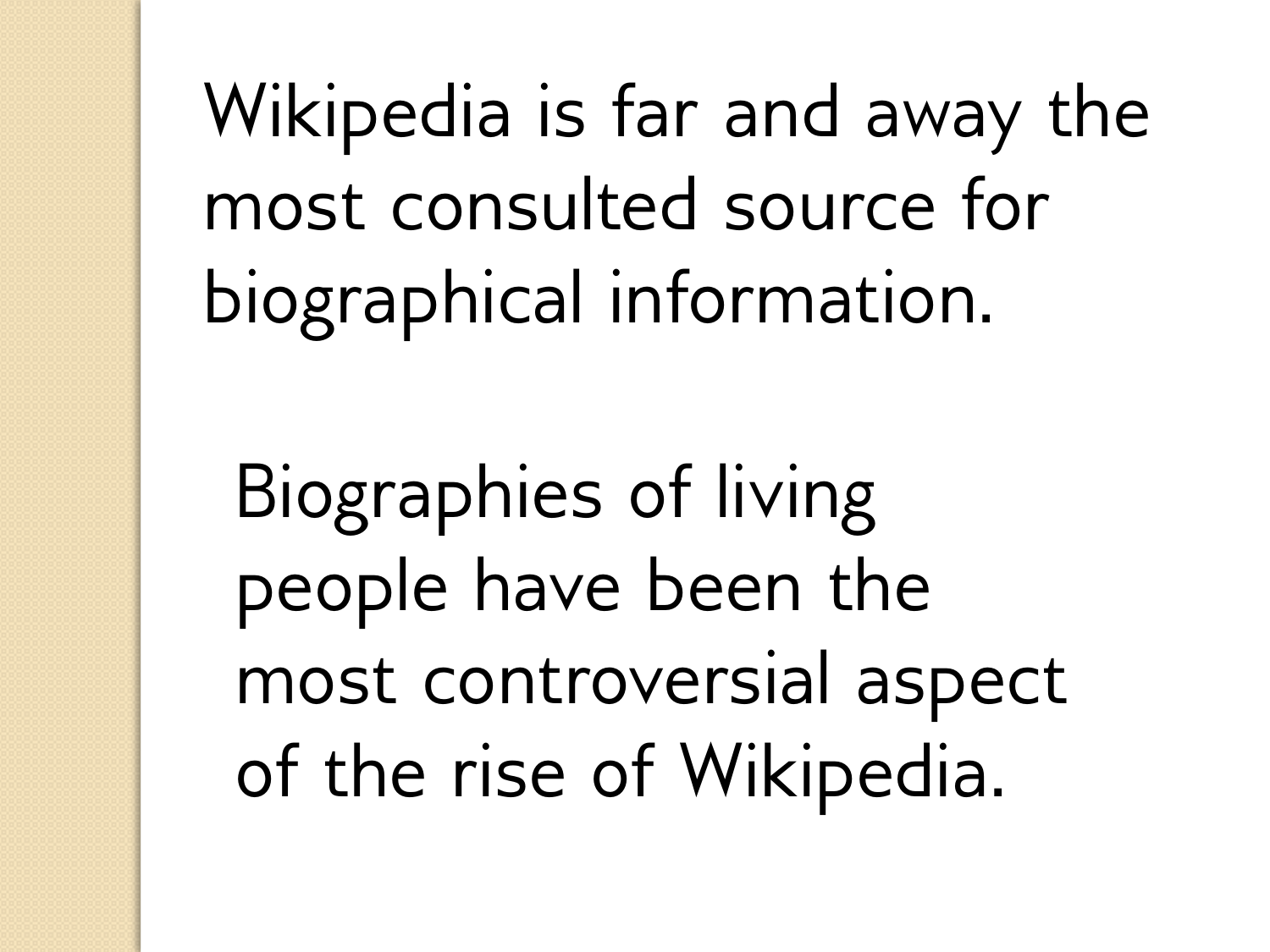

Wikipedia is far and away the most consulted source for biographical information.
Biographies of living people have been the most controversial aspect of the rise of Wikipedia.